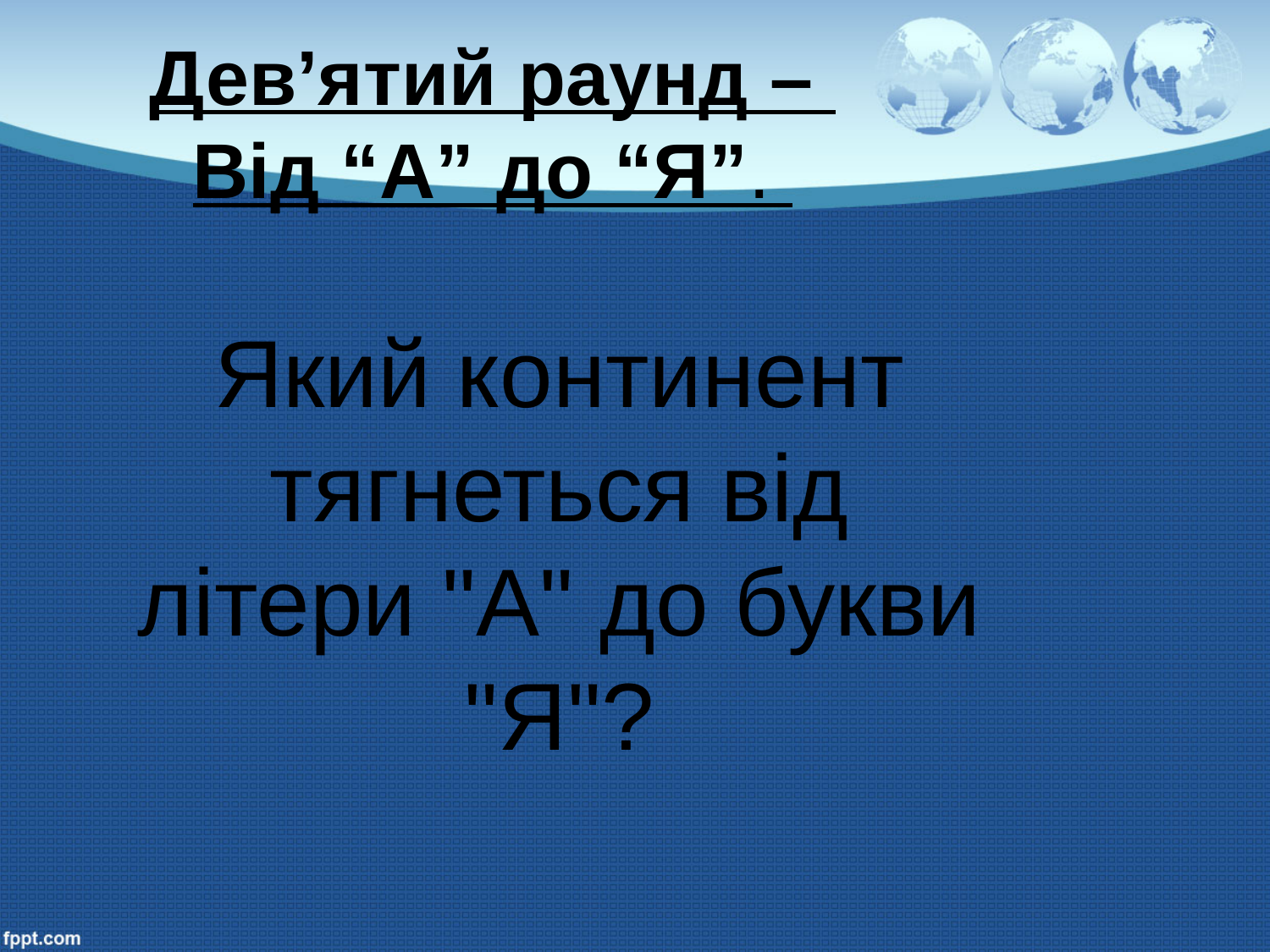

# Дев’ятий раунд – Від “А” до “Я”.
Який континент тягнеться від літери "А" до букви "Я"?